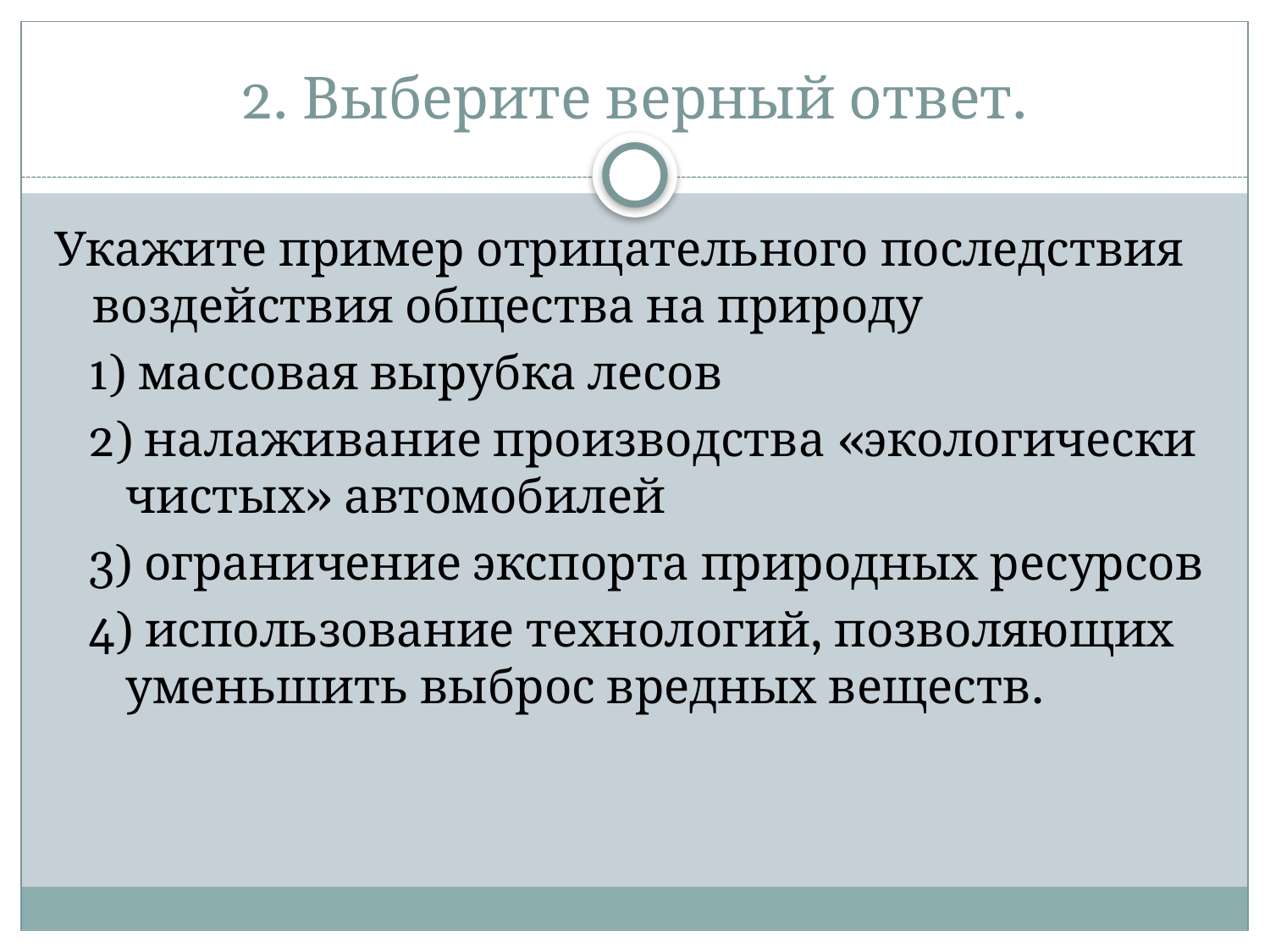

# 2. Выберите верный ответ.
Укажите пример отрицательного последствия воздействия общества на природу
   1) массовая вырубка лесов
   2) налаживание производства «экологически чистых» автомобилей
   3) ограничение экспорта природных ресурсов
   4) использование технологий, позволяющих уменьшить выброс вредных веществ.